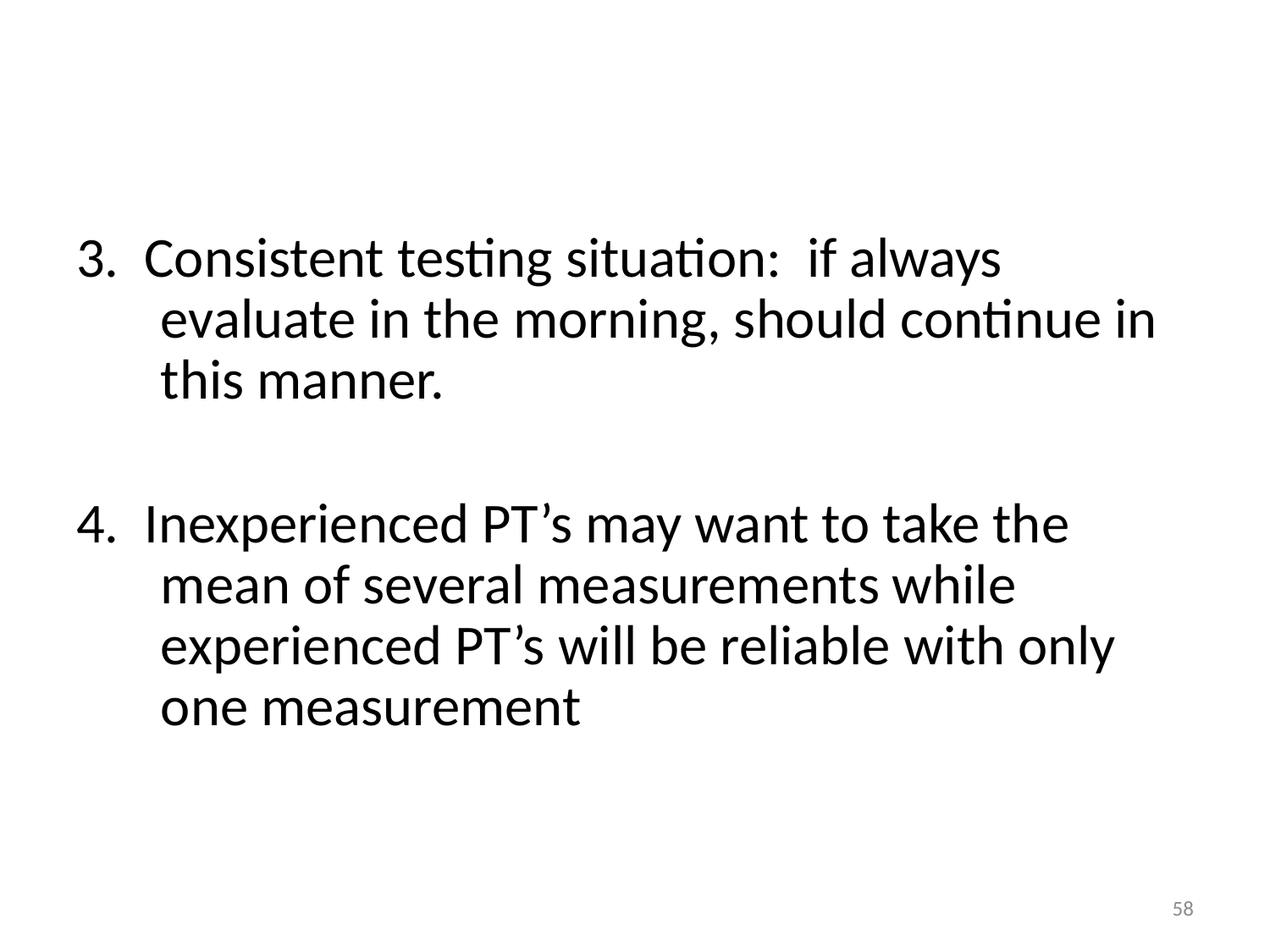

#
3.  Consistent testing situation:  if always evaluate in the morning, should continue in this manner.

4.  Inexperienced PT’s may want to take the mean of several measurements while experienced PT’s will be reliable with only one measurement

58